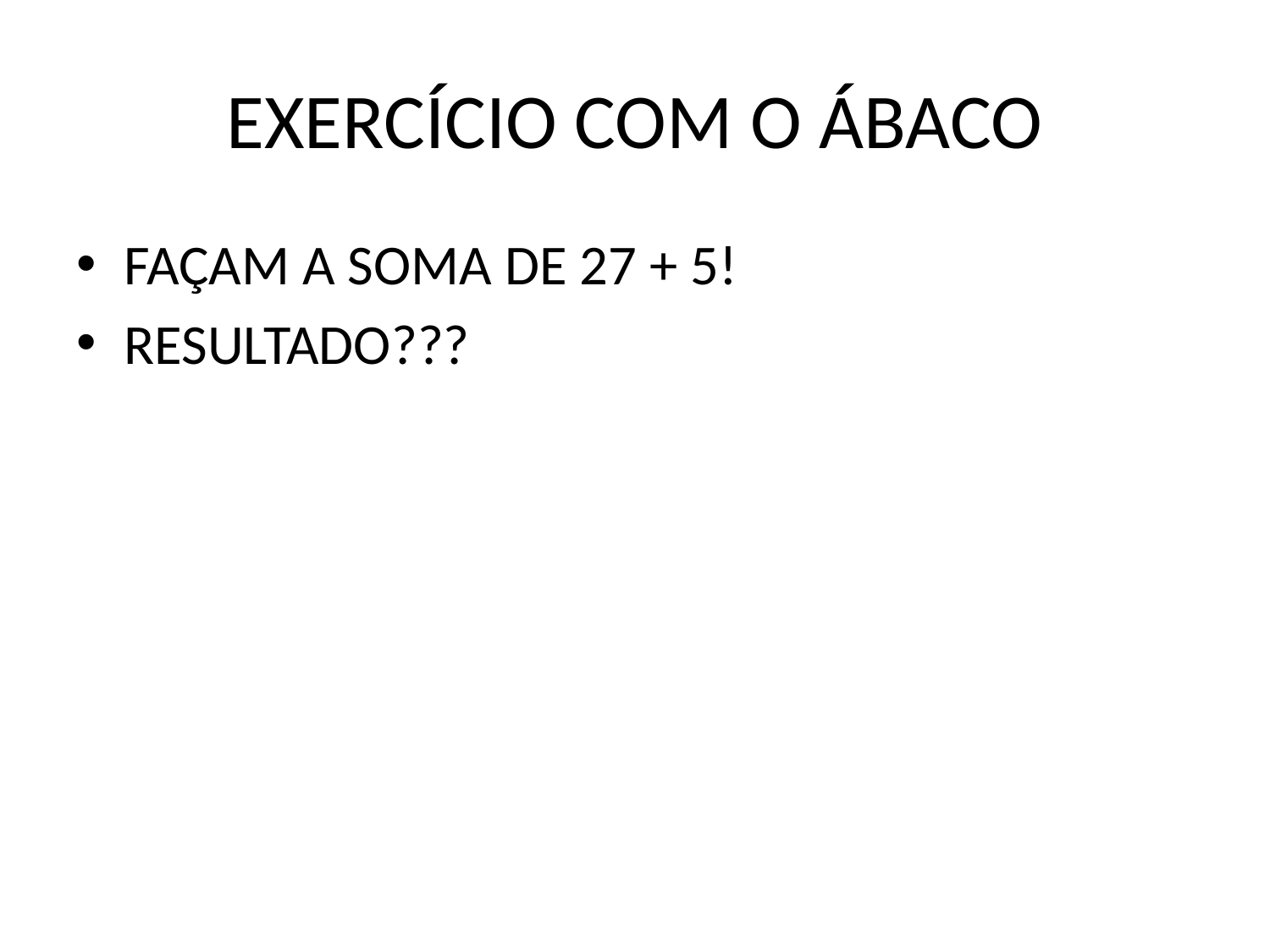

# EXERCÍCIO COM O ÁBACO
FAÇAM A SOMA DE 27 + 5!
RESULTADO???